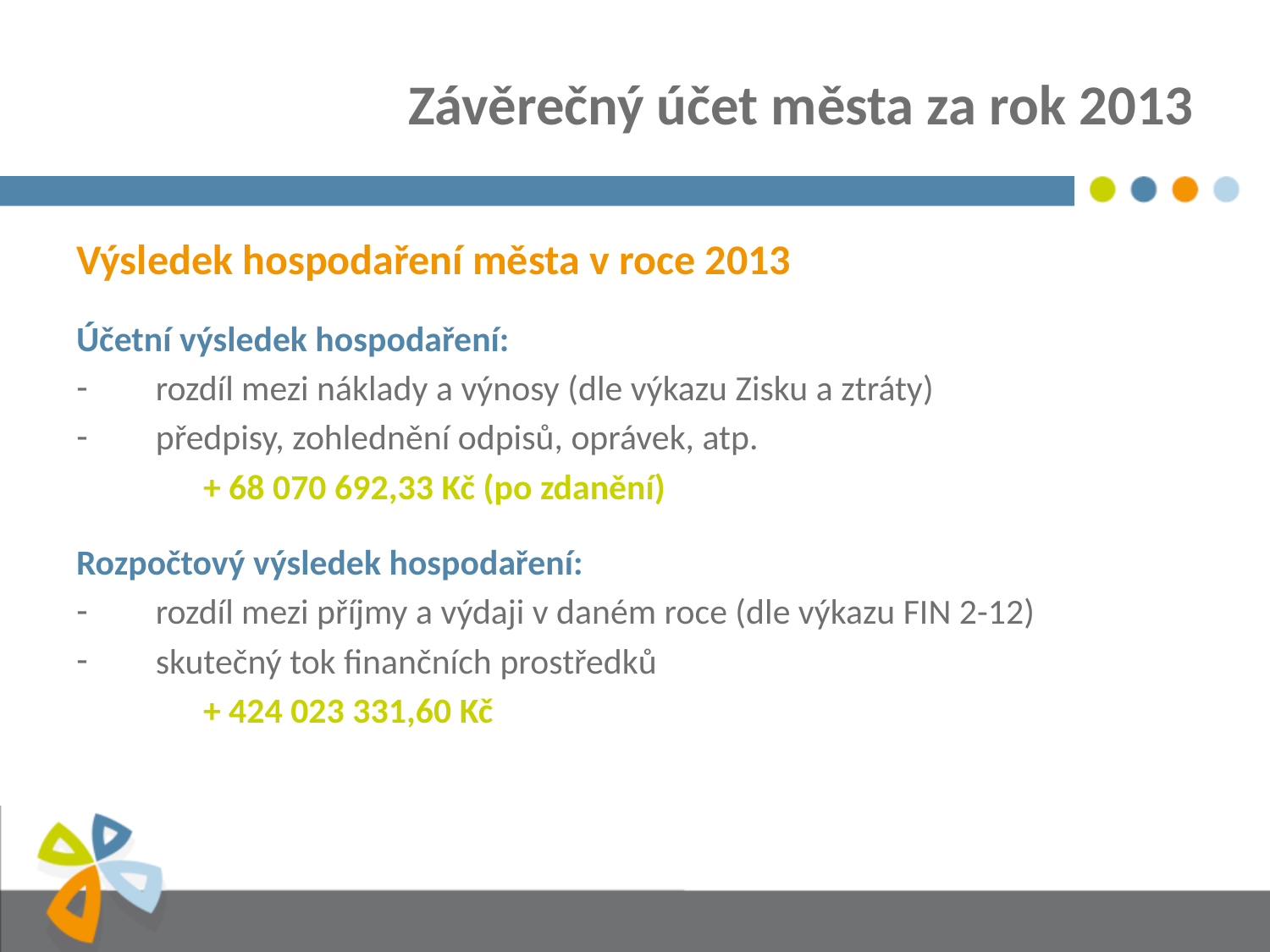

# Závěrečný účet města za rok 2013
Výsledek hospodaření města v roce 2013

Účetní výsledek hospodaření:
rozdíl mezi náklady a výnosy (dle výkazu Zisku a ztráty)
předpisy, zohlednění odpisů, oprávek, atp.
	+ 68 070 692,33 Kč (po zdanění)

Rozpočtový výsledek hospodaření:
rozdíl mezi příjmy a výdaji v daném roce (dle výkazu FIN 2-12)
skutečný tok finančních prostředků
	+ 424 023 331,60 Kč